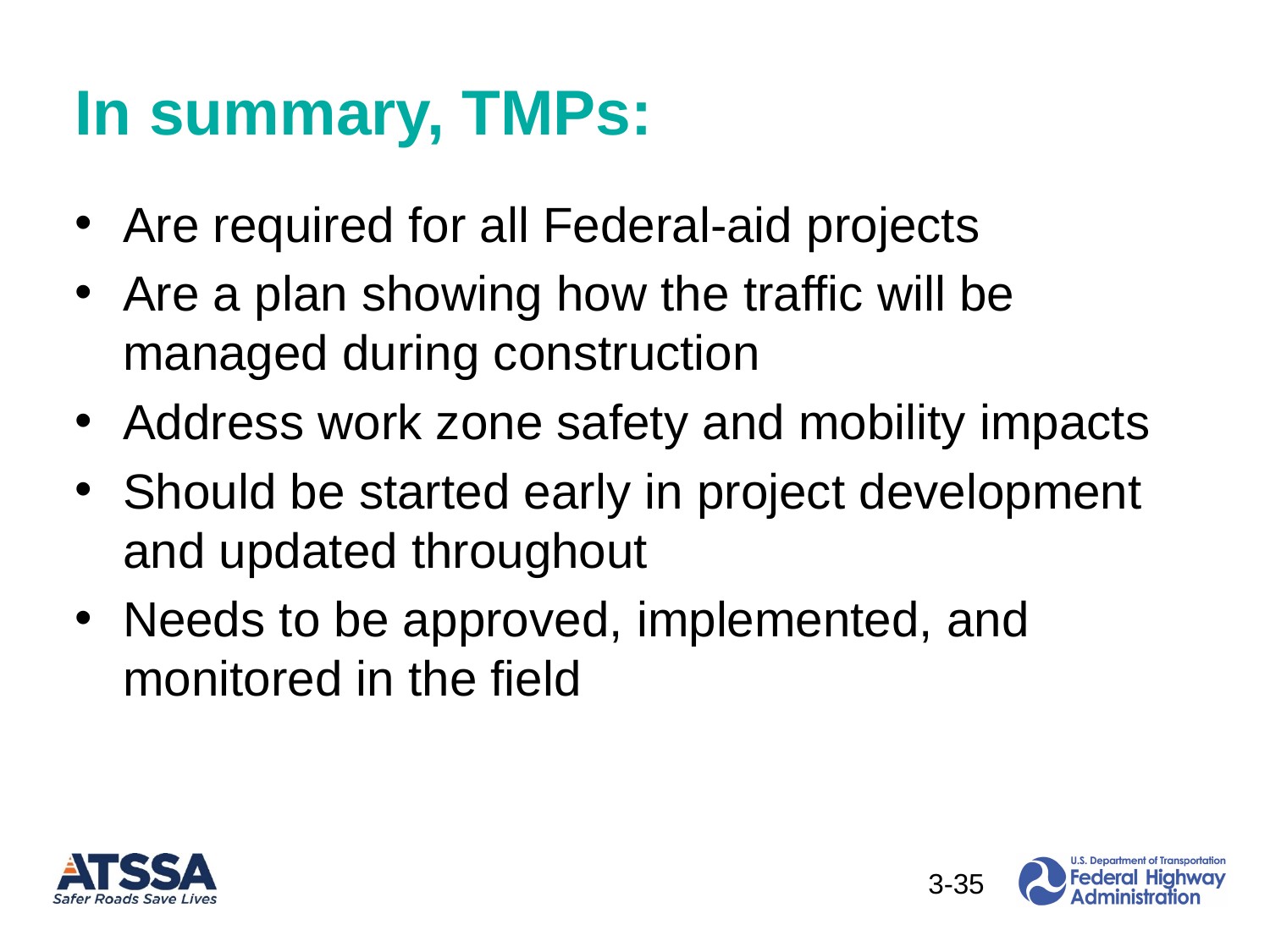

# In summary, TMPs:
Are required for all Federal-aid projects
Are a plan showing how the traffic will be managed during construction
Address work zone safety and mobility impacts
Should be started early in project development and updated throughout
Needs to be approved, implemented, and monitored in the field